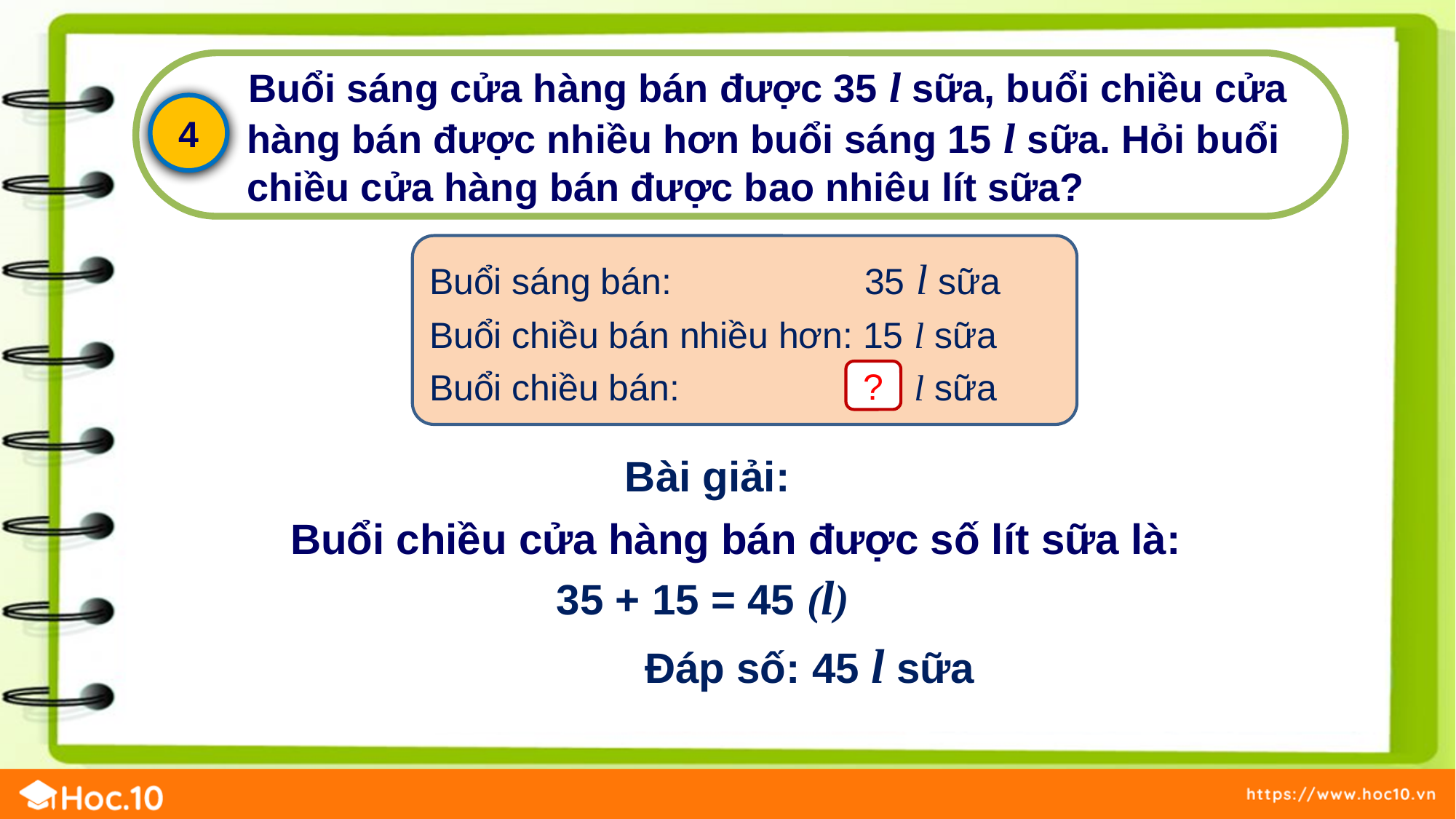

Buổi sáng cửa hàng bán được 35 l sữa, buổi chiều cửa
       hàng bán được nhiều hơn buổi sáng 15 l sữa. Hỏi buổi
       chiều cửa hàng bán được bao nhiêu lít sữa?
4
Buổi sáng bán:                   35 l sữa
Buổi chiều bán nhiều hơn: 15 l sữa
Buổi chiều bán:                       l sữa
?
Bài giải:
 Buổi chiều cửa hàng bán được số lít sữa là:
35 + 15 = 45 (l)
Đáp số: 45 l sữa